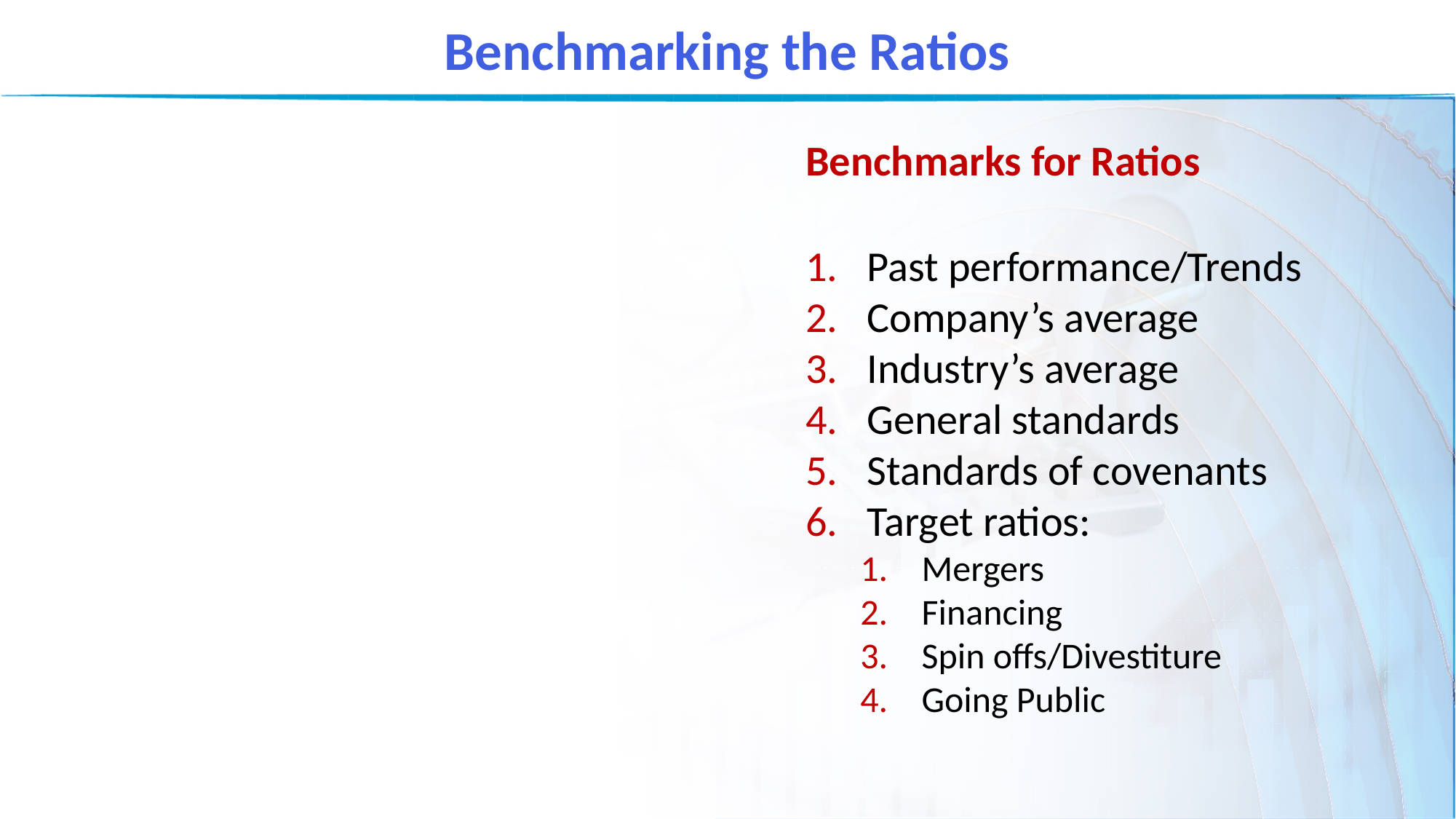

Benchmarking the Ratios
Benchmarks for Ratios

Past performance/Trends
Company’s average
Industry’s average
General standards
Standards of covenants
Target ratios:
Mergers
Financing
Spin offs/Divestiture
Going Public